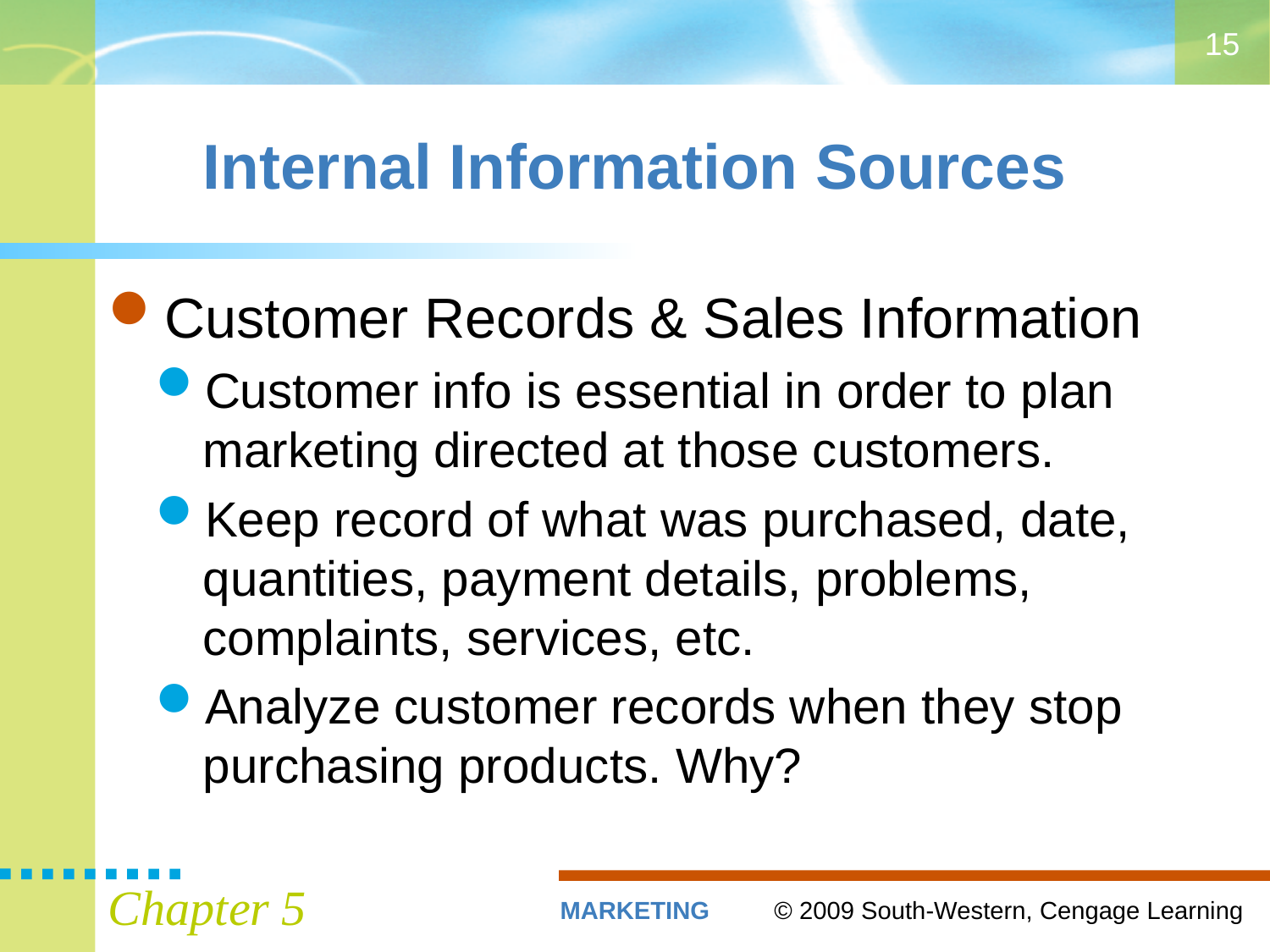

15
# Internal Information Sources
Customer Records & Sales Information
Customer info is essential in order to plan marketing directed at those customers.
Keep record of what was purchased, date, quantities, payment details, problems, complaints, services, etc.
Analyze customer records when they stop purchasing products. Why?
Chapter 5